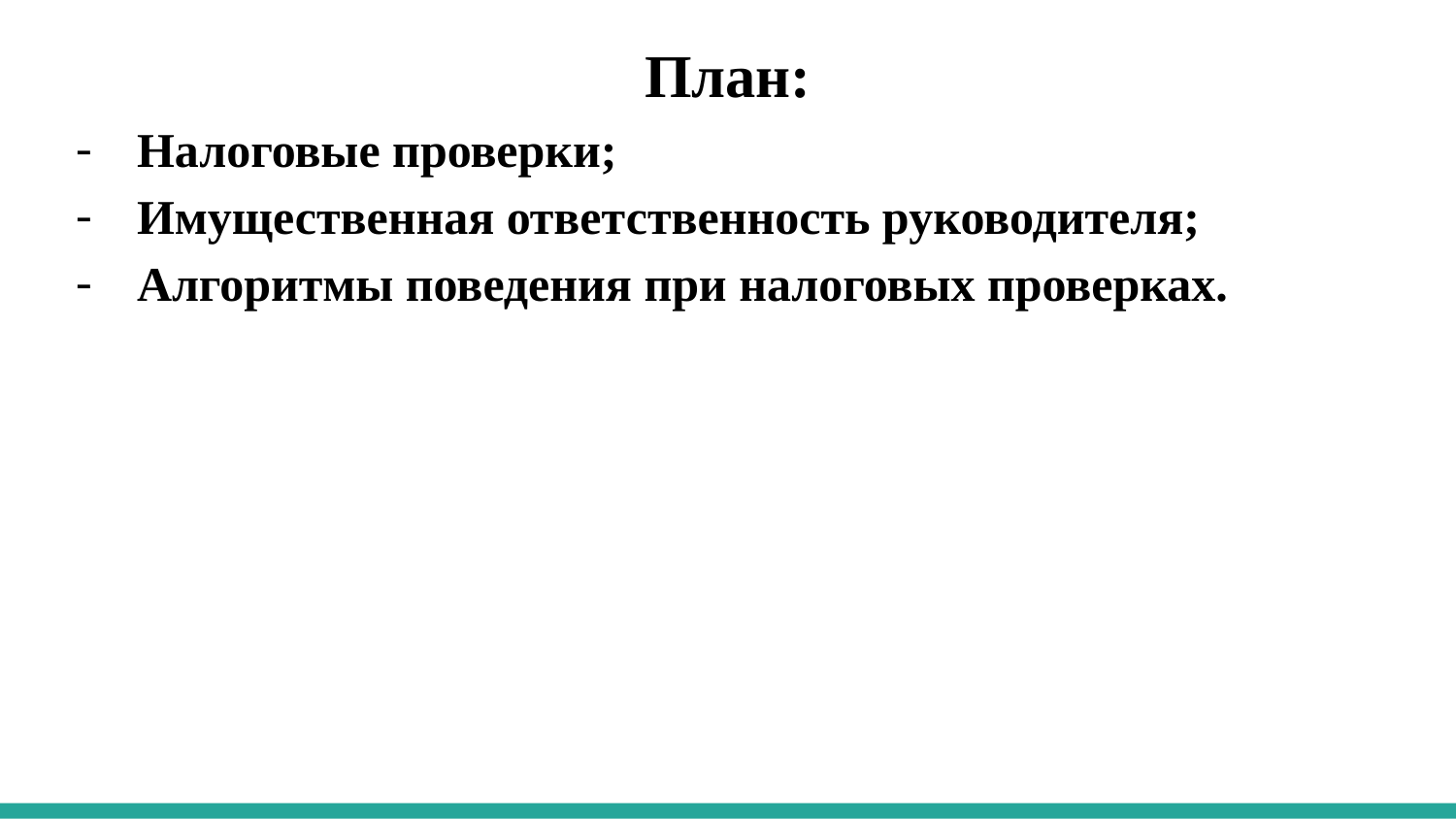

План:
Налоговые проверки;
Имущественная ответственность руководителя;
Алгоритмы поведения при налоговых проверках.